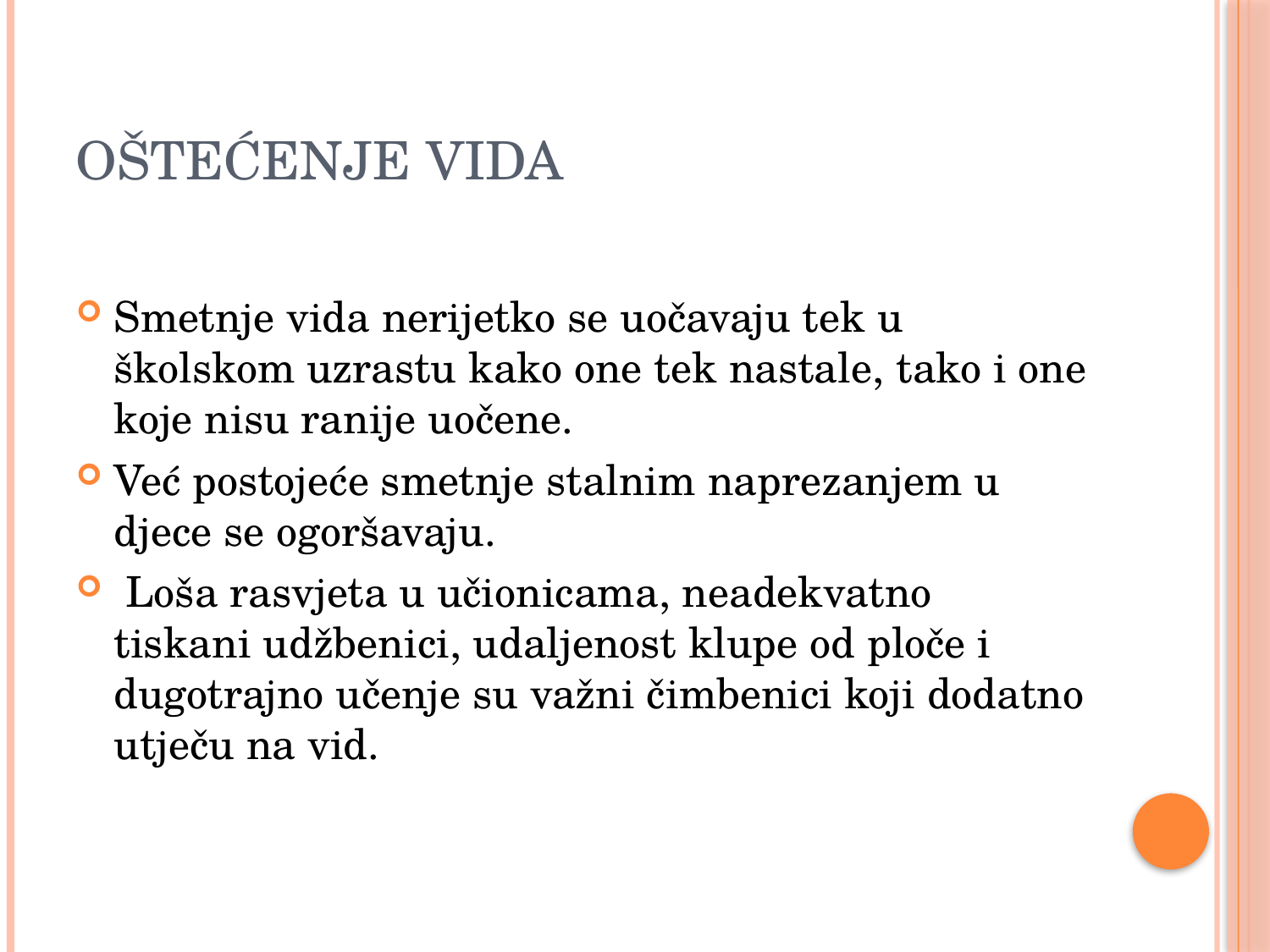

# Oštećenje vida

Smetnje vida nerijetko se uočavaju tek u školskom uzrastu kako one tek nastale, tako i one koje nisu ranije uočene.
Već postojeće smetnje stalnim naprezanjem u djece se ogoršavaju.
 Loša rasvjeta u učionicama, neadekvatno  tiskani udžbenici, udaljenost klupe od ploče i dugotrajno učenje su važni čimbenici koji dodatno utječu na vid.